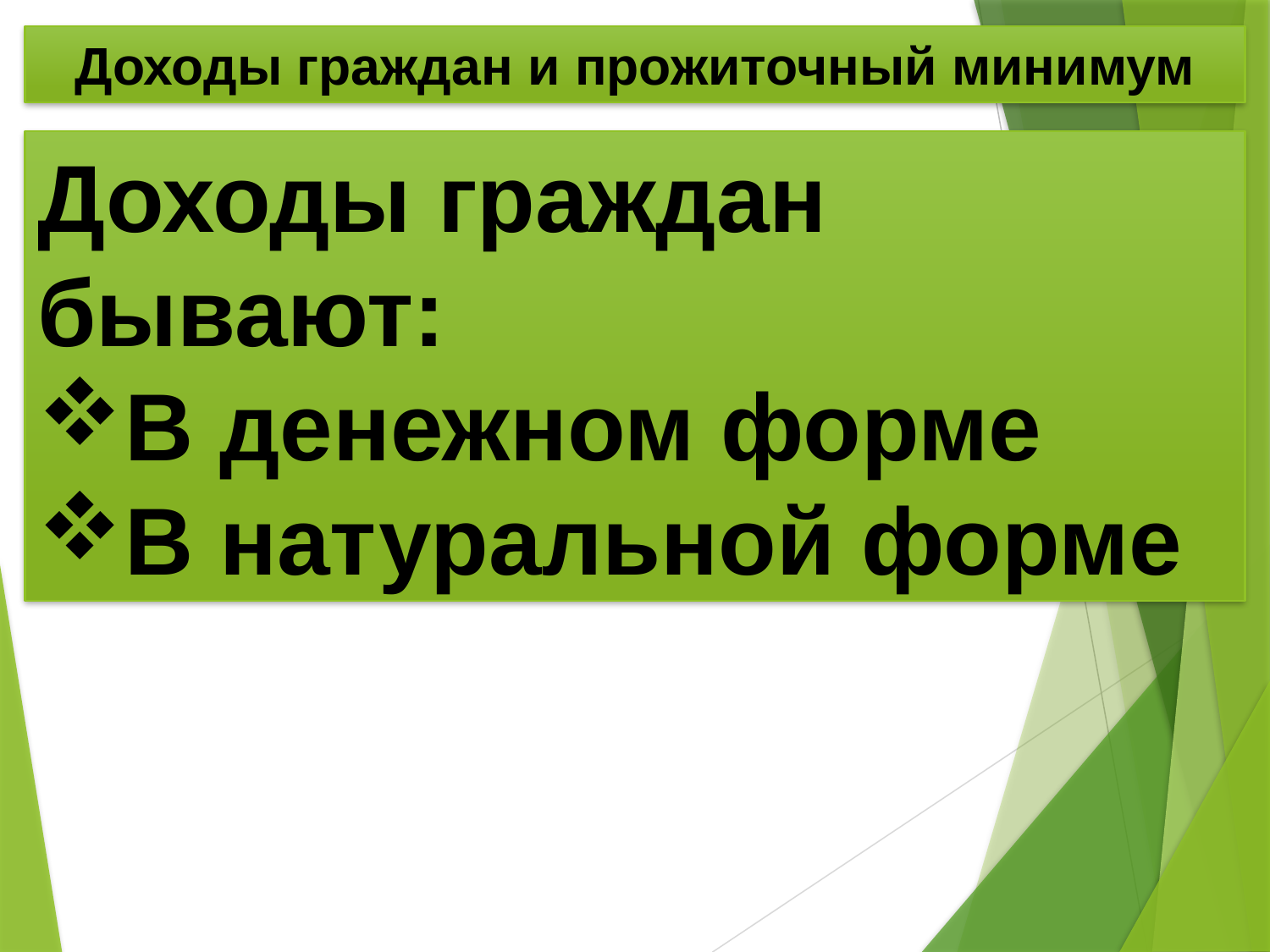

Доходы граждан и прожиточный минимум
Доходы граждан бывают:
В денежном форме
В натуральной форме